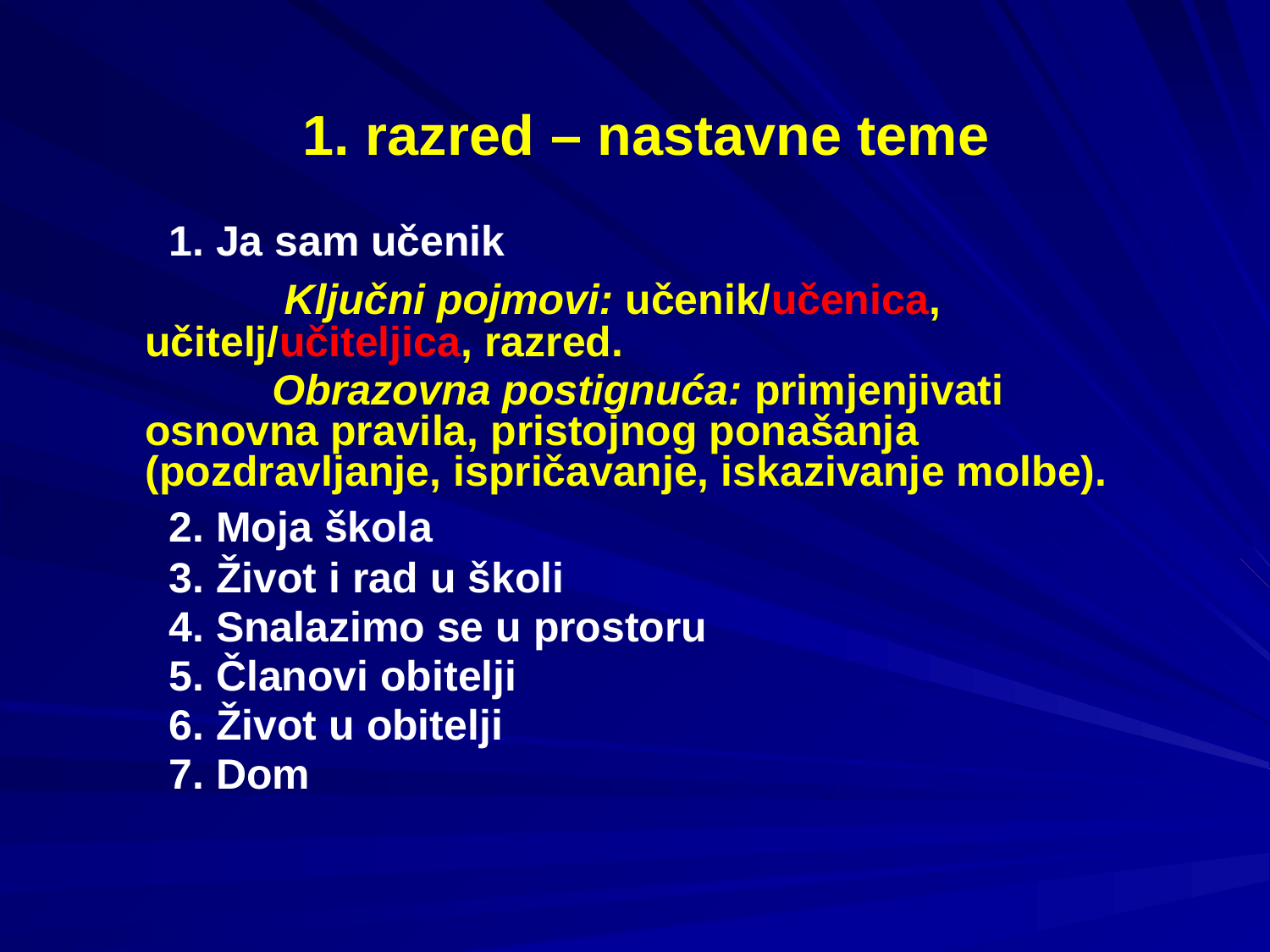

# 1. razred – nastavne teme
  	  1. Ja sam učenik
		 Ključni pojmovi: učenik/učenica, učitelj/učiteljica, razred.
		Obrazovna postignuća: primjenjivati osnovna pravila, pristojnog ponašanja (pozdravljanje, ispričavanje, iskazivanje molbe).
  	  2. Moja škola
  	  3. Život i rad u školi
  	  4. Snalazimo se u prostoru
  	  5. Članovi obitelji
  	  6. Život u obitelji
  	  7. Dom